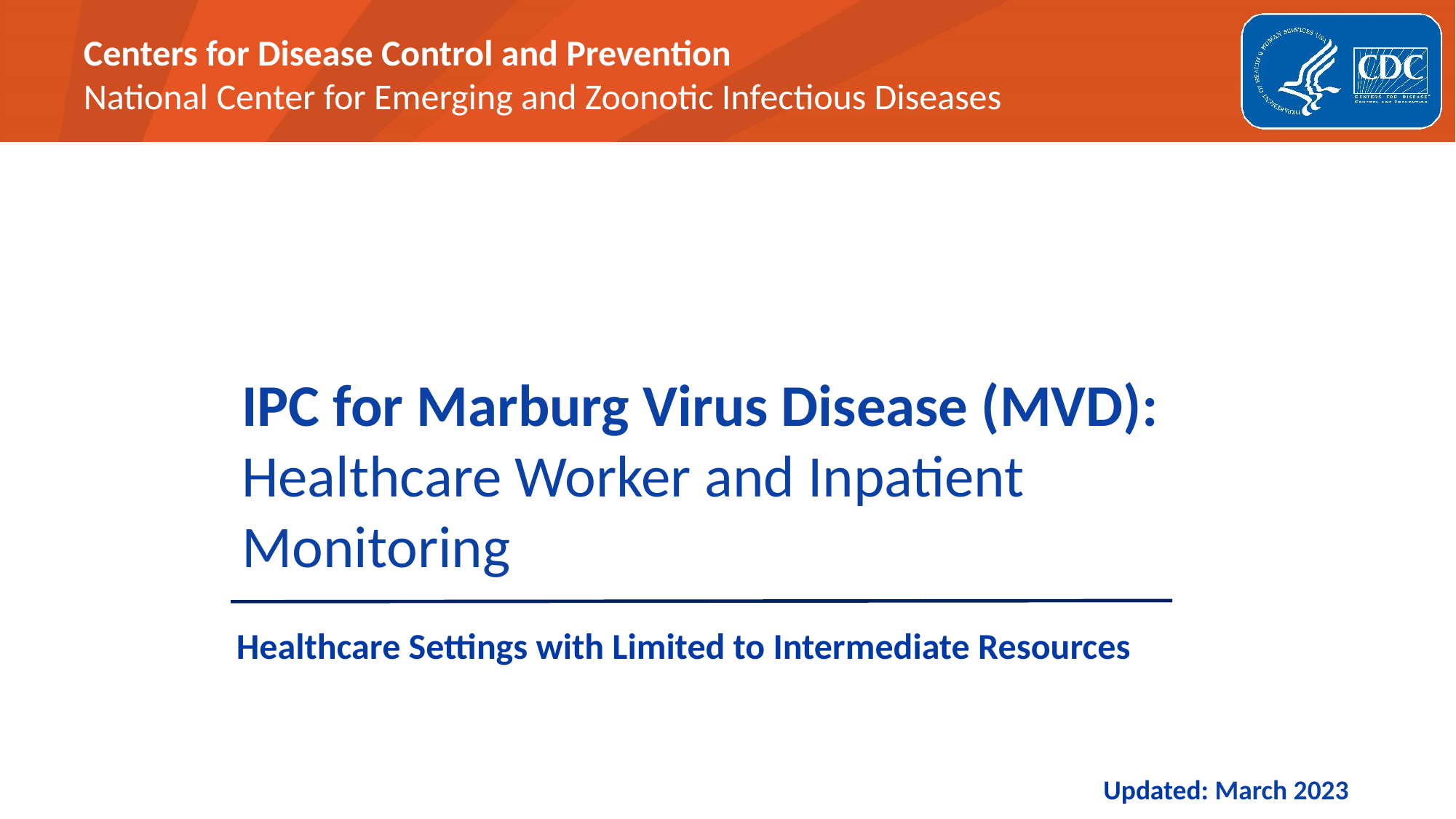

# IPC for Marburg Virus Disease (MVD): Healthcare Worker and Inpatient Monitoring
Healthcare Settings with Limited to Intermediate Resources
Updated: March 2023